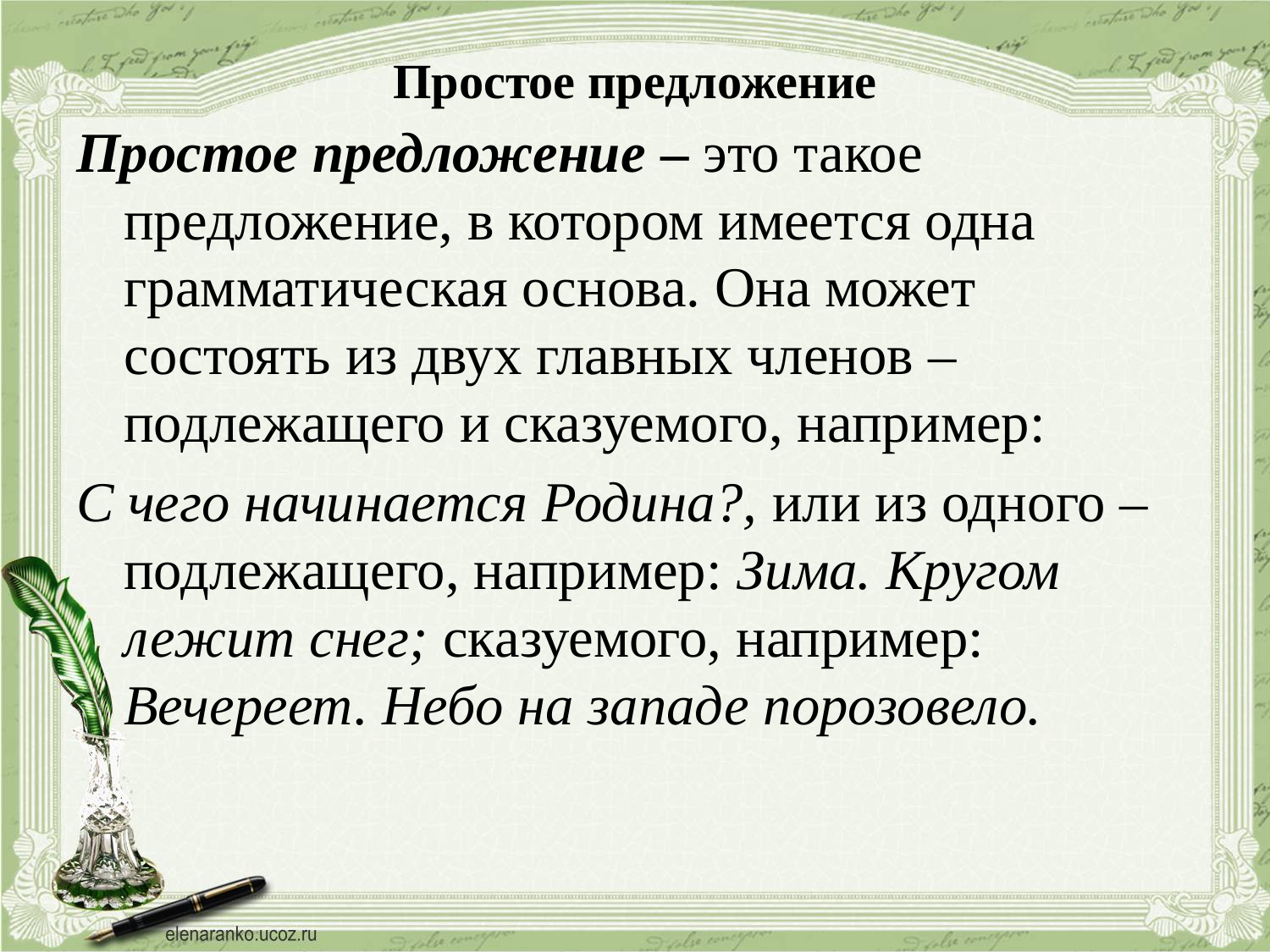

# Простое предложение
Простое предложение – это такое предложение, в котором имеется одна грамматическая основа. Она может состоять из двух главных членов – подлежащего и сказуемого, например:
С чего начинается Родина?, или из одного – подлежащего, например: Зима. Кругом лежит снег; сказуемого, например: Вечереет. Небо на западе порозовело.